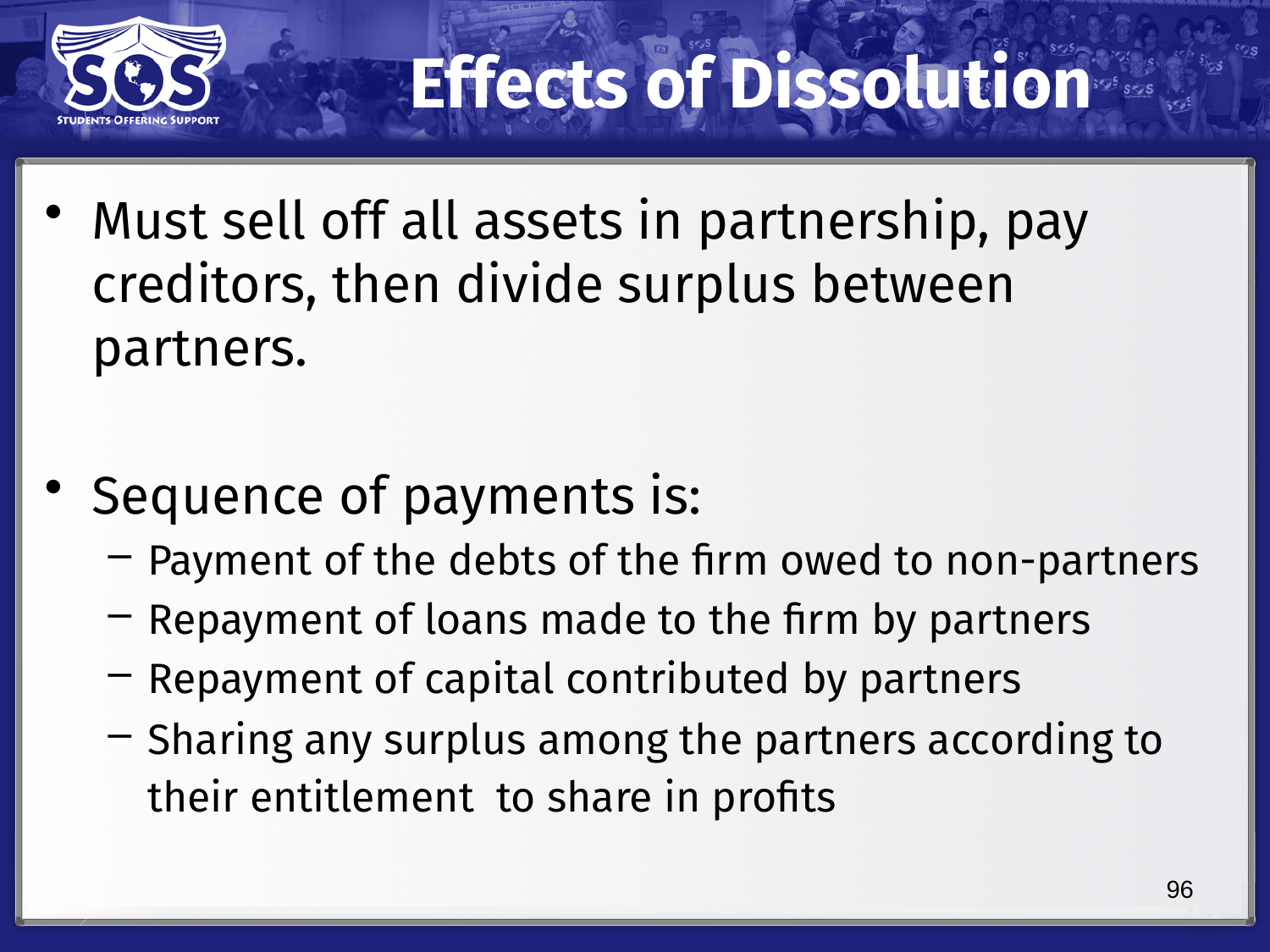

# Effects of Dissolution
Must sell off all assets in partnership, pay creditors, then divide surplus between partners.

Sequence of payments is:
Payment of the debts of the firm owed to non-partners
Repayment of loans made to the firm by partners
Repayment of capital contributed by partners
Sharing any surplus among the partners according to their entitlement  to share in profits

96